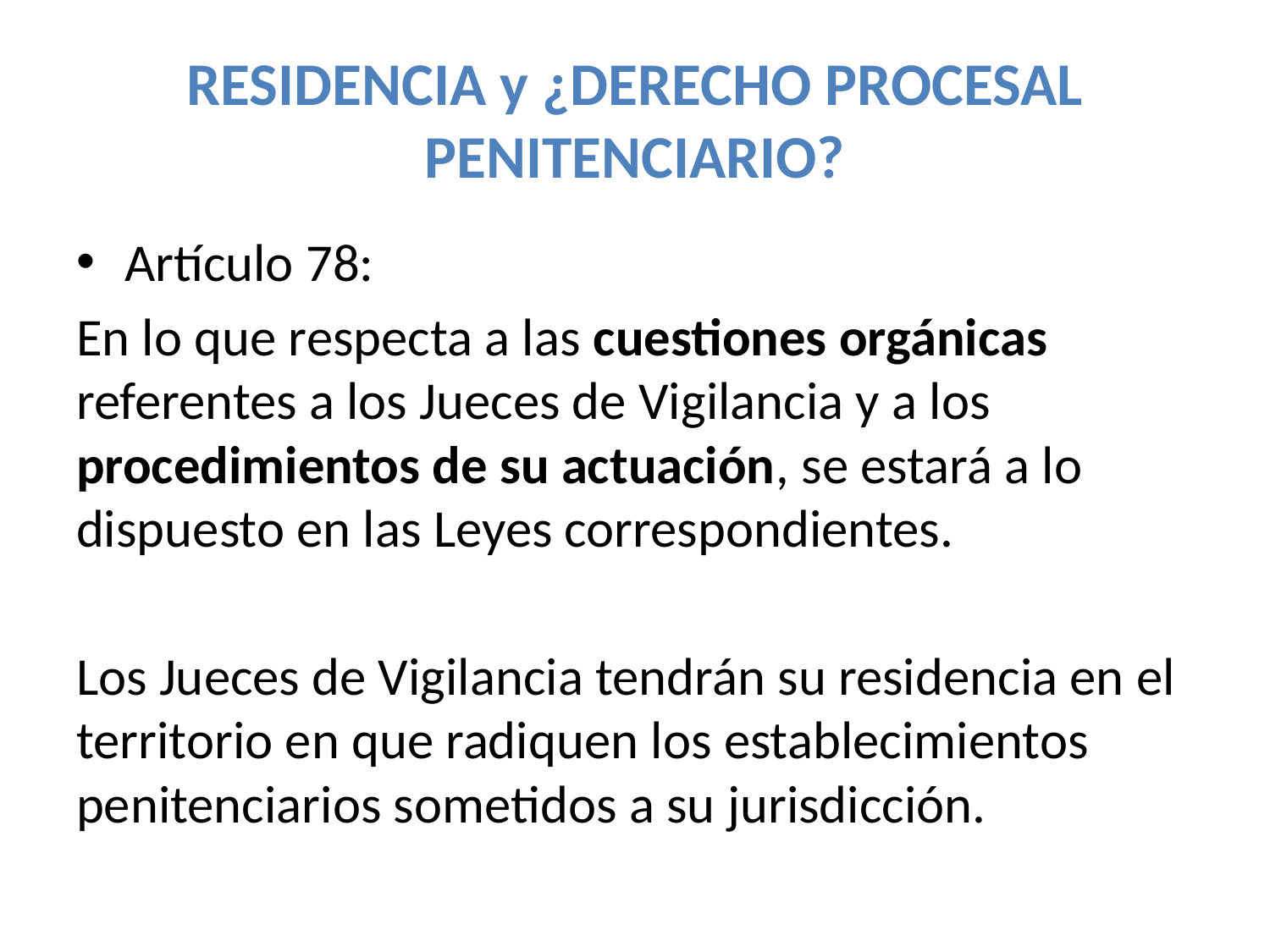

# RESIDENCIA y ¿DERECHO PROCESAL PENITENCIARIO?
Artículo 78:
En lo que respecta a las cuestiones orgánicas referentes a los Jueces de Vigilancia y a los procedimientos de su actuación, se estará a lo dispuesto en las Leyes correspondientes.

Los Jueces de Vigilancia tendrán su residencia en el territorio en que radiquen los establecimientos penitenciarios sometidos a su jurisdicción.